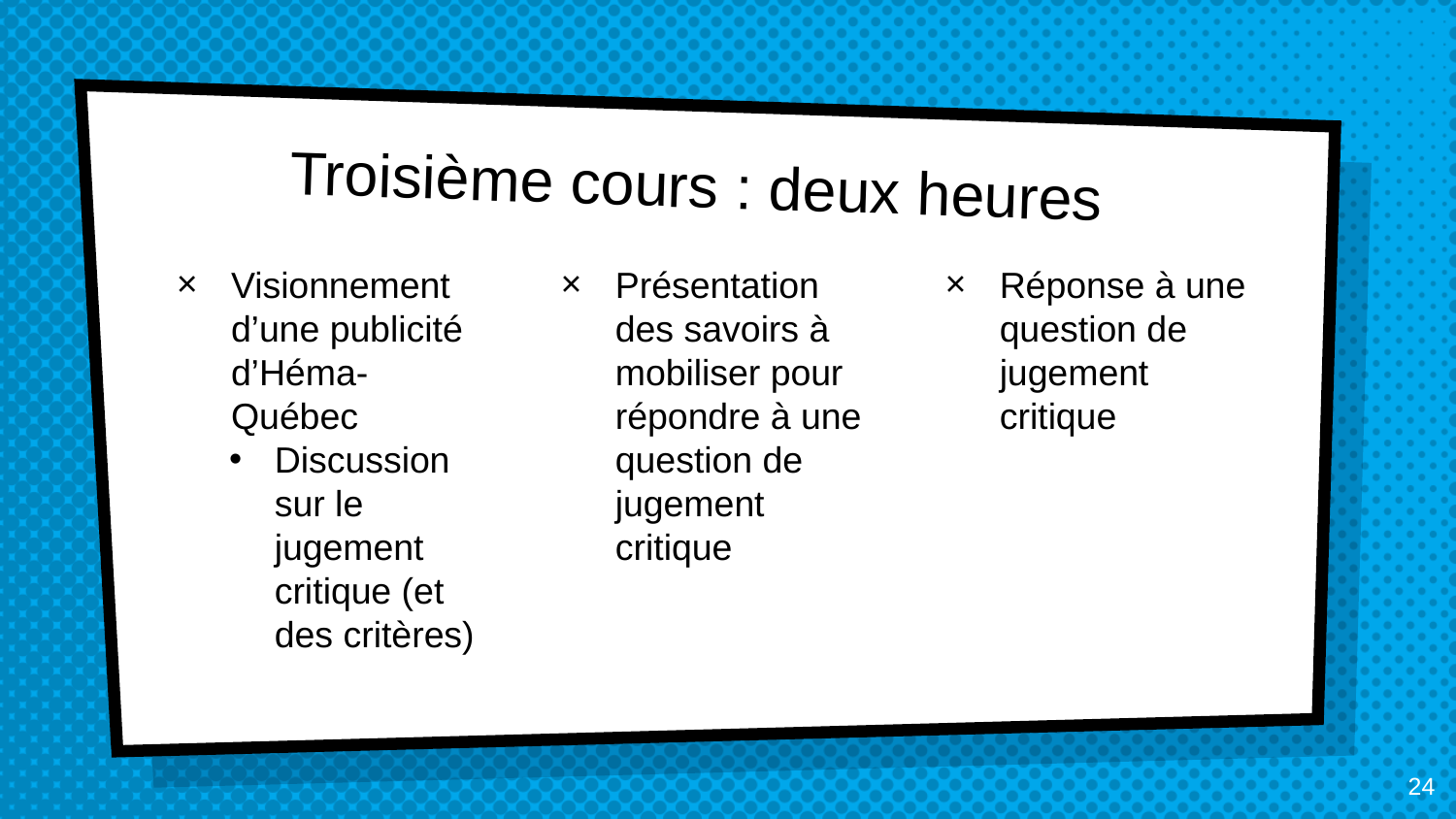

# Troisième cours : deux heures
Visionnement d’une publicité d’Héma-Québec
Discussion sur le jugement critique (et des critères)

Présentation des savoirs à mobiliser pour répondre à une question de jugement critique
Réponse à une question de jugement critique
24